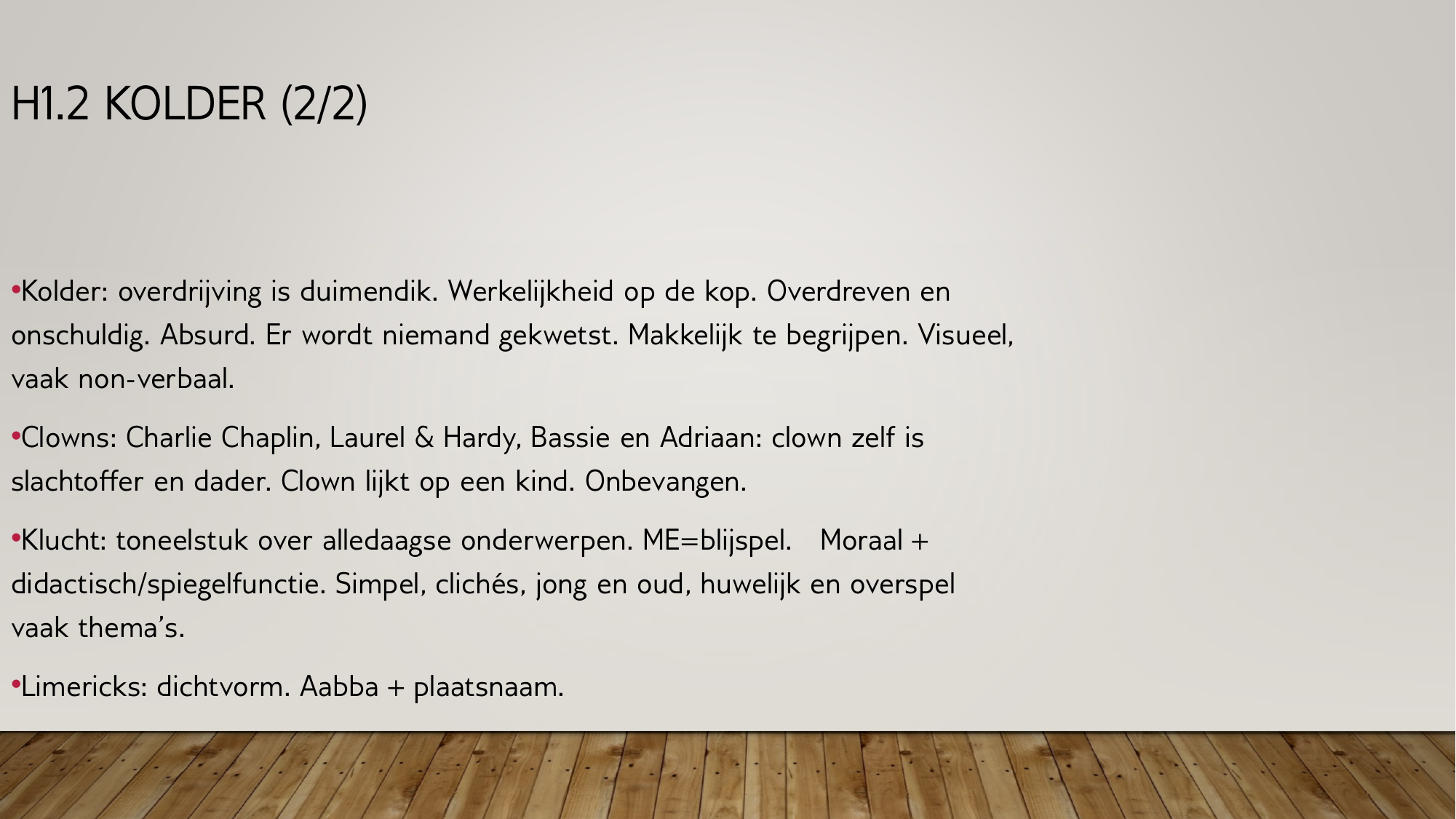

H1.2 Kolder (2/2)
Kolder: overdrijving is duimendik. Werkelijkheid op de kop. Overdreven en onschuldig. Absurd. Er wordt niemand gekwetst. Makkelijk te begrijpen. Visueel, vaak non-verbaal.
Clowns: Charlie Chaplin, Laurel & Hardy, Bassie en Adriaan: clown zelf is slachtoffer en dader. Clown lijkt op een kind. Onbevangen.
Klucht: toneelstuk over alledaagse onderwerpen. ME=blijspel.   Moraal + didactisch/spiegelfunctie. Simpel, clichés, jong en oud, huwelijk en overspel vaak thema’s.
Limericks: dichtvorm. Aabba + plaatsnaam.